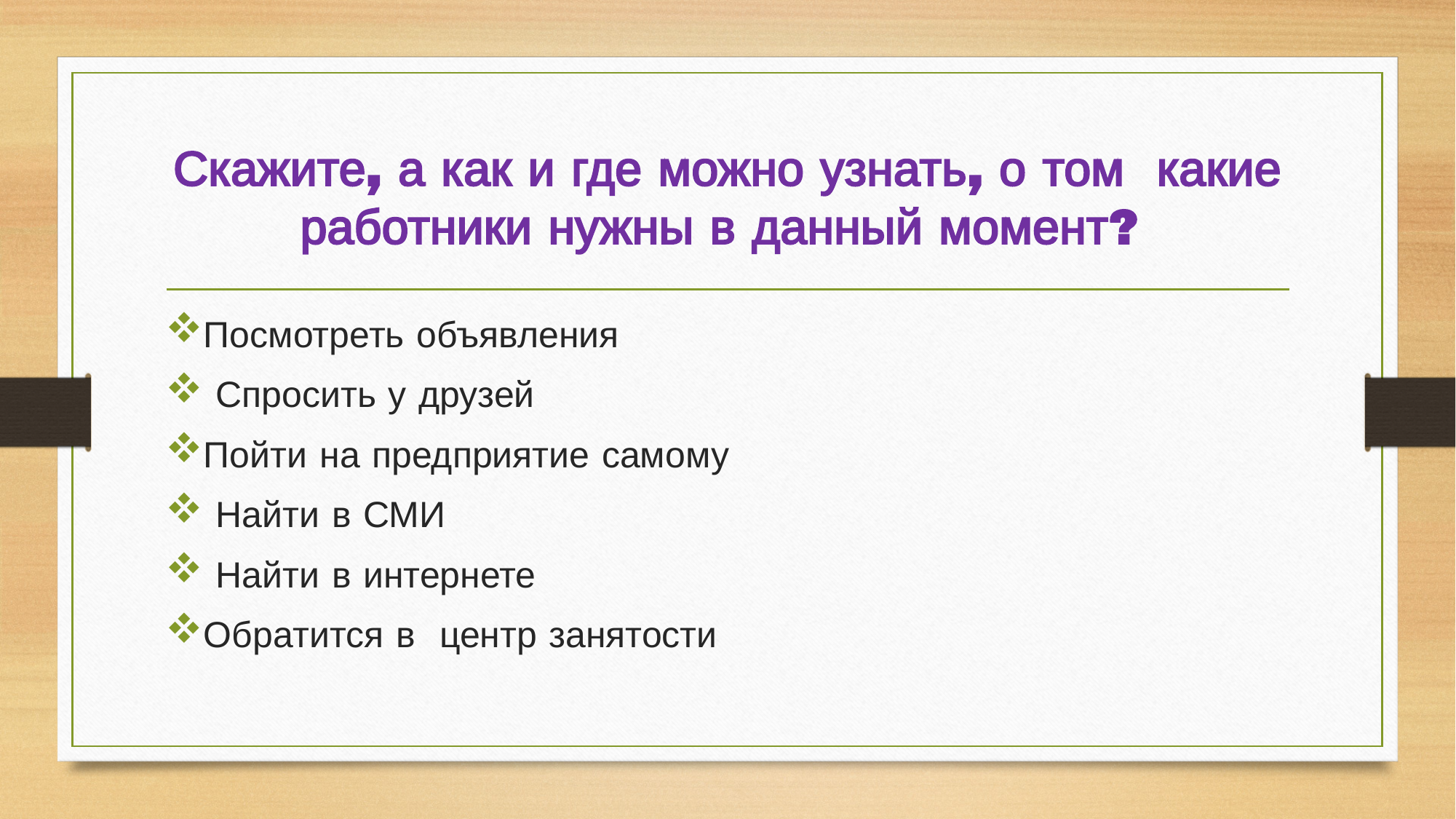

# Скажите, а как и где можно узнать, о том  какие работники нужны в данный момент?
Посмотреть объявления
 Спросить у друзей
Пойти на предприятие самому
 Найти в СМИ
 Найти в интернете
Обратится в  центр занятости